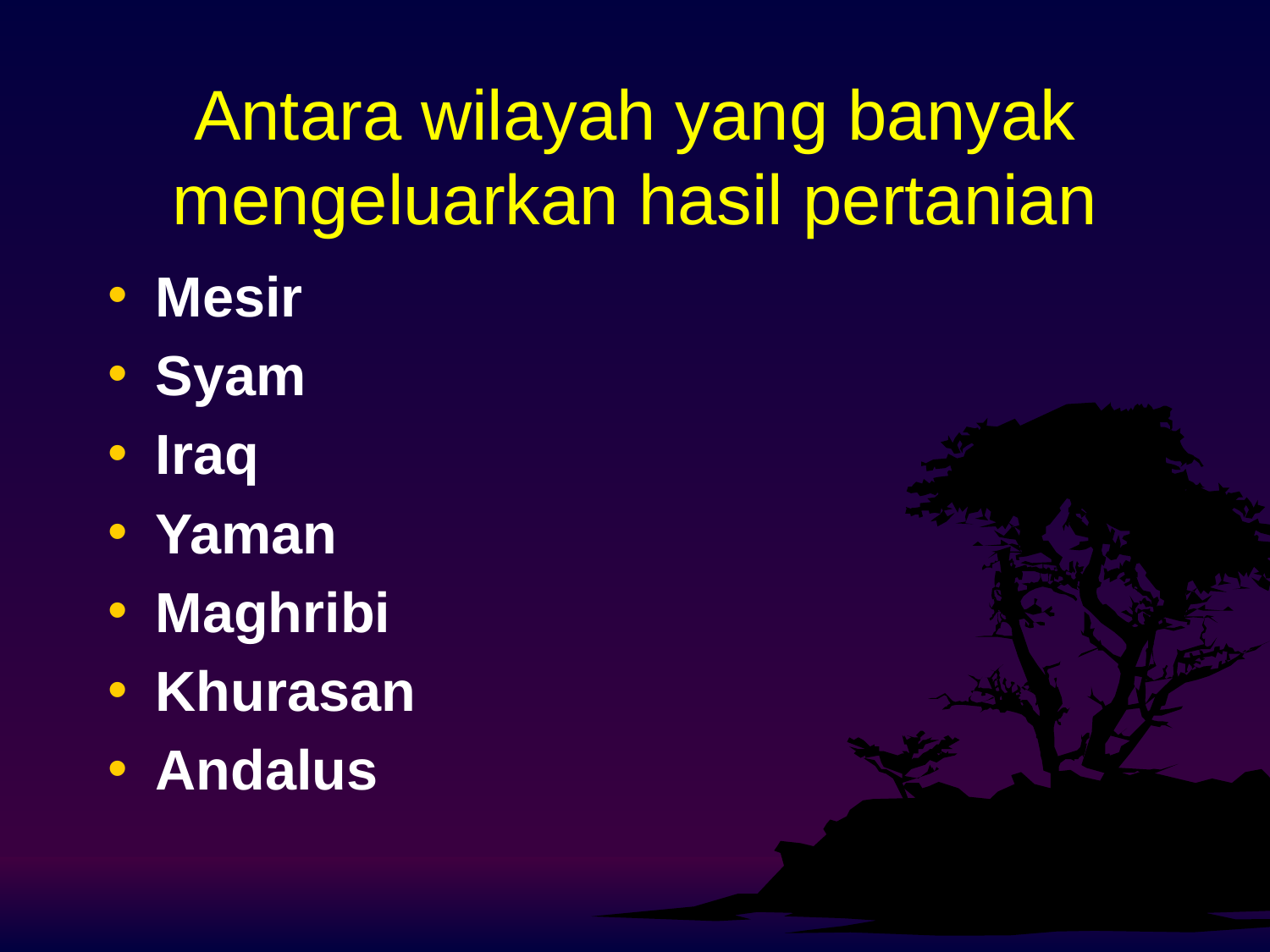

# Antara wilayah yang banyak mengeluarkan hasil pertanian
Mesir
Syam
Iraq
Yaman
Maghribi
Khurasan
Andalus